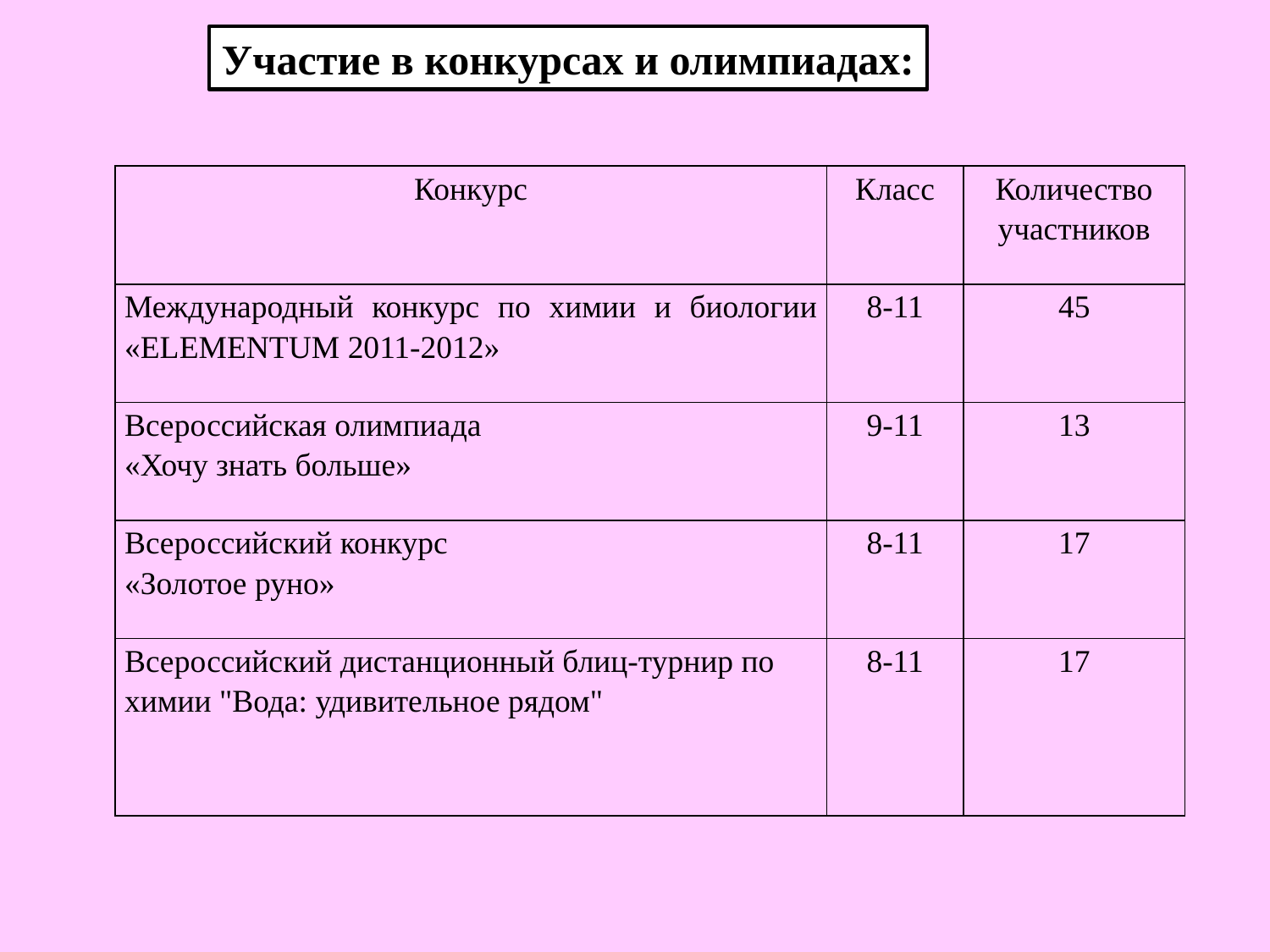

Участие в конкурсах и олимпиадах:
| Конкурс | Класс | Количество участников |
| --- | --- | --- |
| Международный конкурс по химии и биологии «ELEMENTUM 2011-2012» | 8-11 | 45 |
| Всероссийская олимпиада «Хочу знать больше» | 9-11 | 13 |
| Всероссийский конкурс «Золотое руно» | 8-11 | 17 |
| Всероссийский дистанционный блиц-турнир по химии "Вода: удивительное рядом" | 8-11 | 17 |